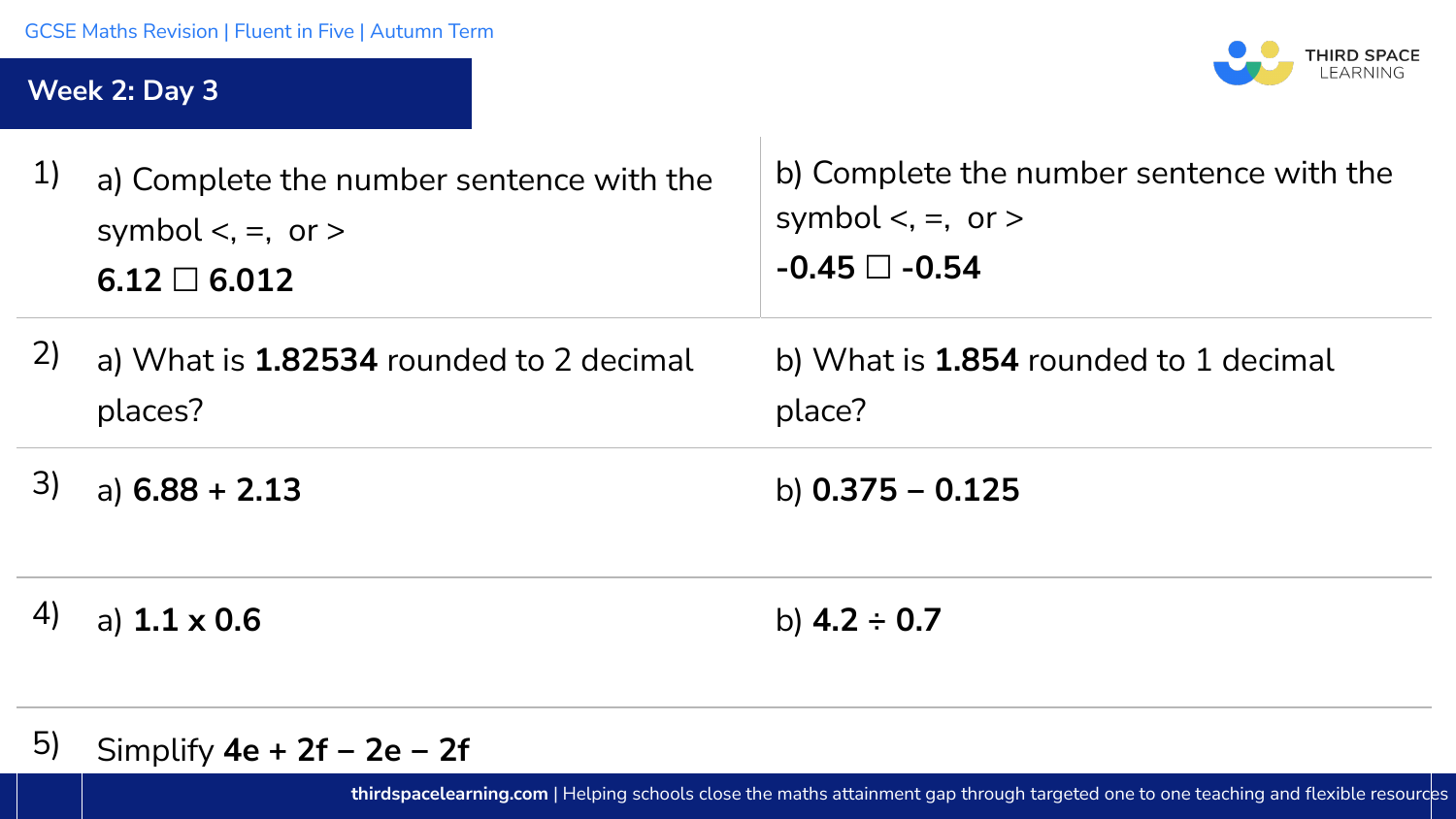

Week 2: Day 3
| 1) | a) Complete the number sentence with the symbol <, =, or > 6.12 ☐ 6.012 | b) Complete the number sentence with the symbol <, =, or > -0.45 ☐ -0.54 |
| --- | --- | --- |
| 2) | a) What is 1.82534 rounded to 2 decimal places? | b) What is 1.854 rounded to 1 decimal place? |
| 3) | a) 6.88 + 2.13 | b) 0.375 − 0.125 |
| 4) | a) 1.1 x 0.6 | b) 4.2 ÷ 0.7 |
| 5) | Simplify 4e + 2f − 2e − 2f |  |